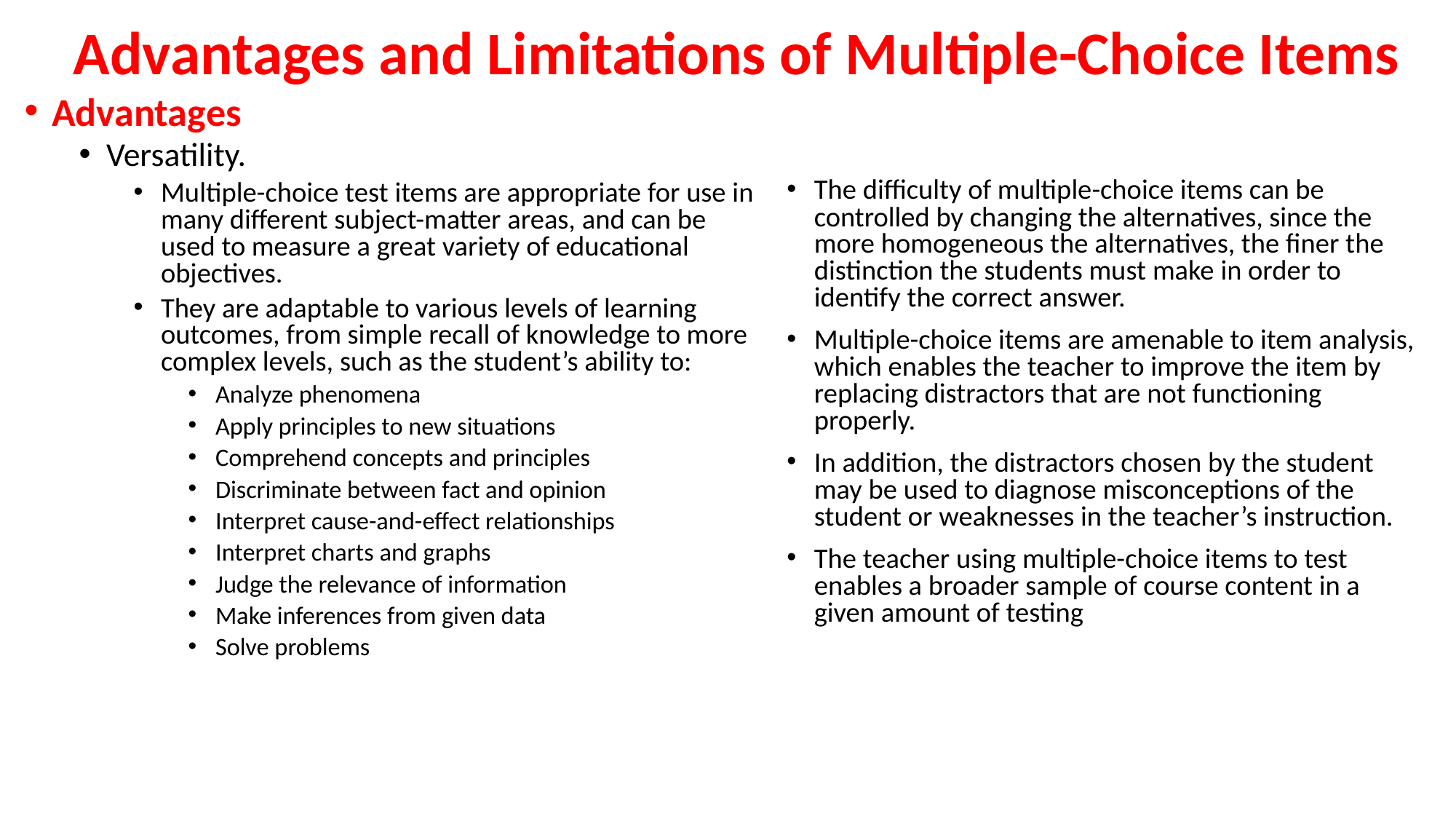

# Advantages and Limitations of Multiple-Choice Items
Advantages
Versatility.
Multiple-choice test items are appropriate for use in many different subject-matter areas, and can be used to measure a great variety of educational objectives.
They are adaptable to various levels of learning outcomes, from simple recall of knowledge to more complex levels, such as the student’s ability to:
Analyze phenomena
Apply principles to new situations
Comprehend concepts and principles
Discriminate between fact and opinion
Interpret cause-and-effect relationships
Interpret charts and graphs
Judge the relevance of information
Make inferences from given data
Solve problems
The difficulty of multiple-choice items can be controlled by changing the alternatives, since the more homogeneous the alternatives, the finer the distinction the students must make in order to identify the correct answer.
Multiple-choice items are amenable to item analysis, which enables the teacher to improve the item by replacing distractors that are not functioning properly.
In addition, the distractors chosen by the student may be used to diagnose misconceptions of the student or weaknesses in the teacher’s instruction.
The teacher using multiple-choice items to test enables a broader sample of course content in a given amount of testing